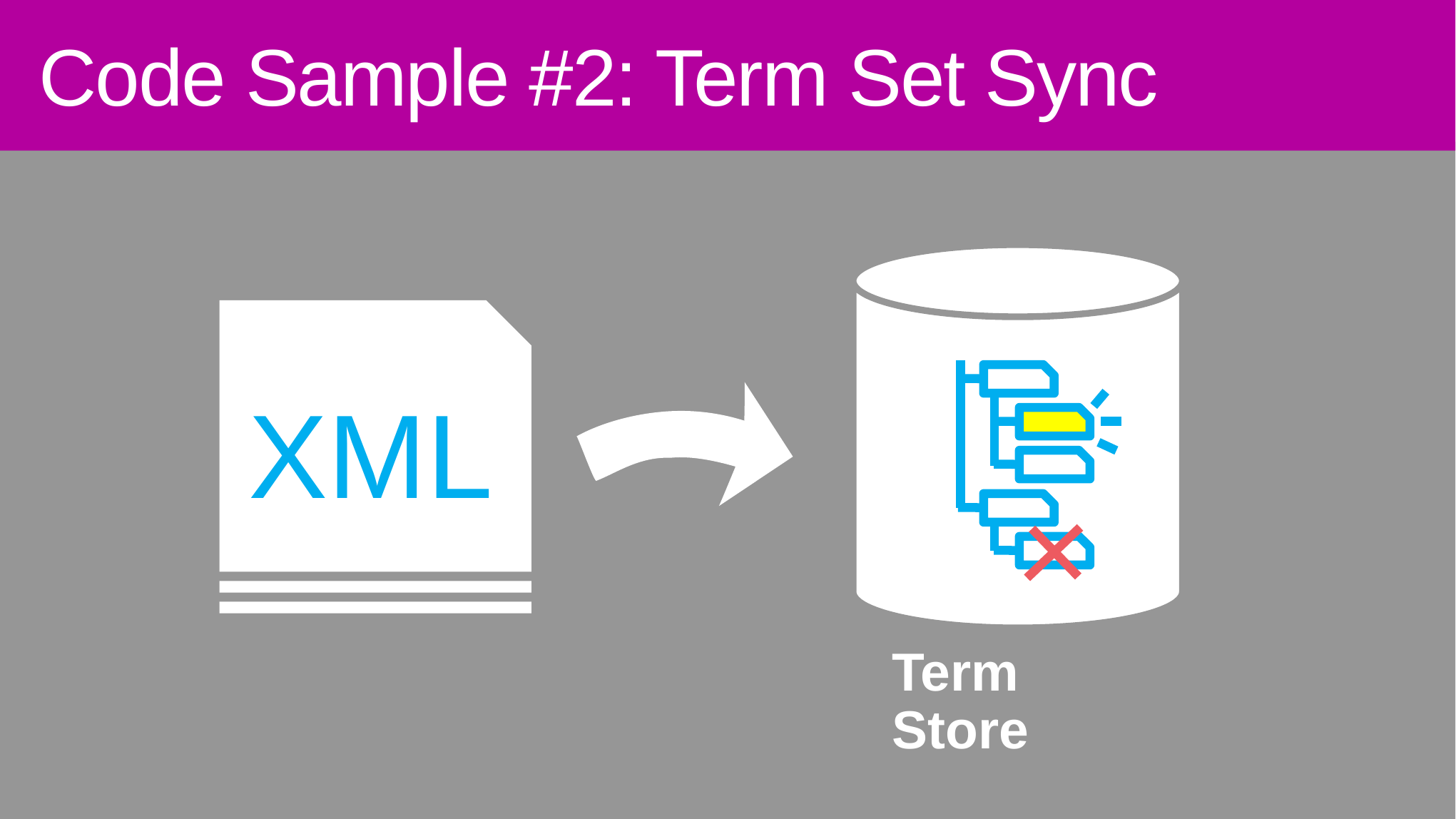

Code Sample #2: Term Set Sync

XML

Term Store